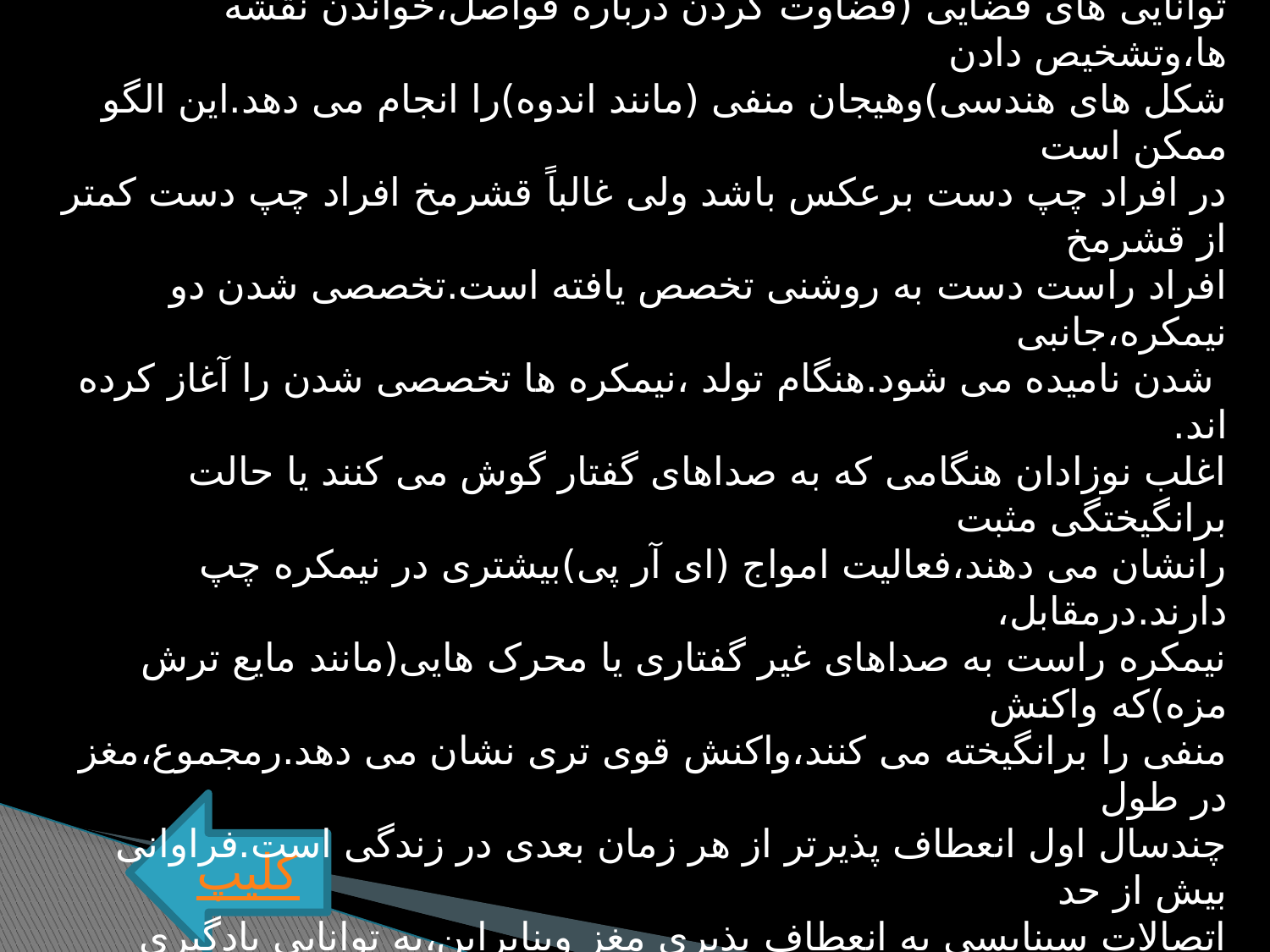

جانبی شدن وانعطاف پذیری قشرمخ
قشرمخ دو نیمکره دارد-چپ و راست در اغلب ما ،نیمکره چپ عمدتاً مسئول تواناییهای
کلامی (مانند زبان شفاهی و کتبی)وهیجان مثبت(مثل شادی).نیمکره راست
توانایی های فضایی (قضاوت کردن درباره فواصل،خواندن نقشه ها،وتشخیص دادن
شکل های هندسی)وهیجان منفی (مانند اندوه)را انجام می دهد.این الگو ممکن است
در افراد چپ دست برعکس باشد ولی غالباً قشرمخ افراد چپ دست کمتر از قشرمخ
افراد راست دست به روشنی تخصص یافته است.تخصصی شدن دو نیمکره،جانبی
 شدن نامیده می شود.هنگام تولد ،نیمکره ها تخصصی شدن را آغاز کرده اند.
اغلب نوزادان هنگامی که به صداهای گفتار گوش می کنند یا حالت برانگیختگی مثبت
رانشان می دهند،فعالیت امواج (ای آر پی)بیشتری در نیمکره چپ دارند.درمقابل،
نیمکره راست به صداهای غیر گفتاری یا محرک هایی(مانند مایع ترش مزه)که واکنش
منفی را برانگیخته می کنند،واکنش قوی تری نشان می دهد.رمجموع،مغز در طول
چندسال اول انعطاف پذیرتر از هر زمان بعدی در زندگی است.فراوانی بیش از حد
اتصالات سیناپسی به انعطاف پذیری مغز وبنابراین،به توانایی یادگیری کودکان خردسال
که برای بقای آنها اساسی است،کمک می کند.درضمن،با اینکه قشرمخ از همان
ابتدا برای تخصصی شدن نیمکره ای برنامه ریزی شده است،تجربه به مقدار زیاد بر
 سرعت و موفقیت ساختار پیش رونده آن تاثیر می گذارد.
کلیپ